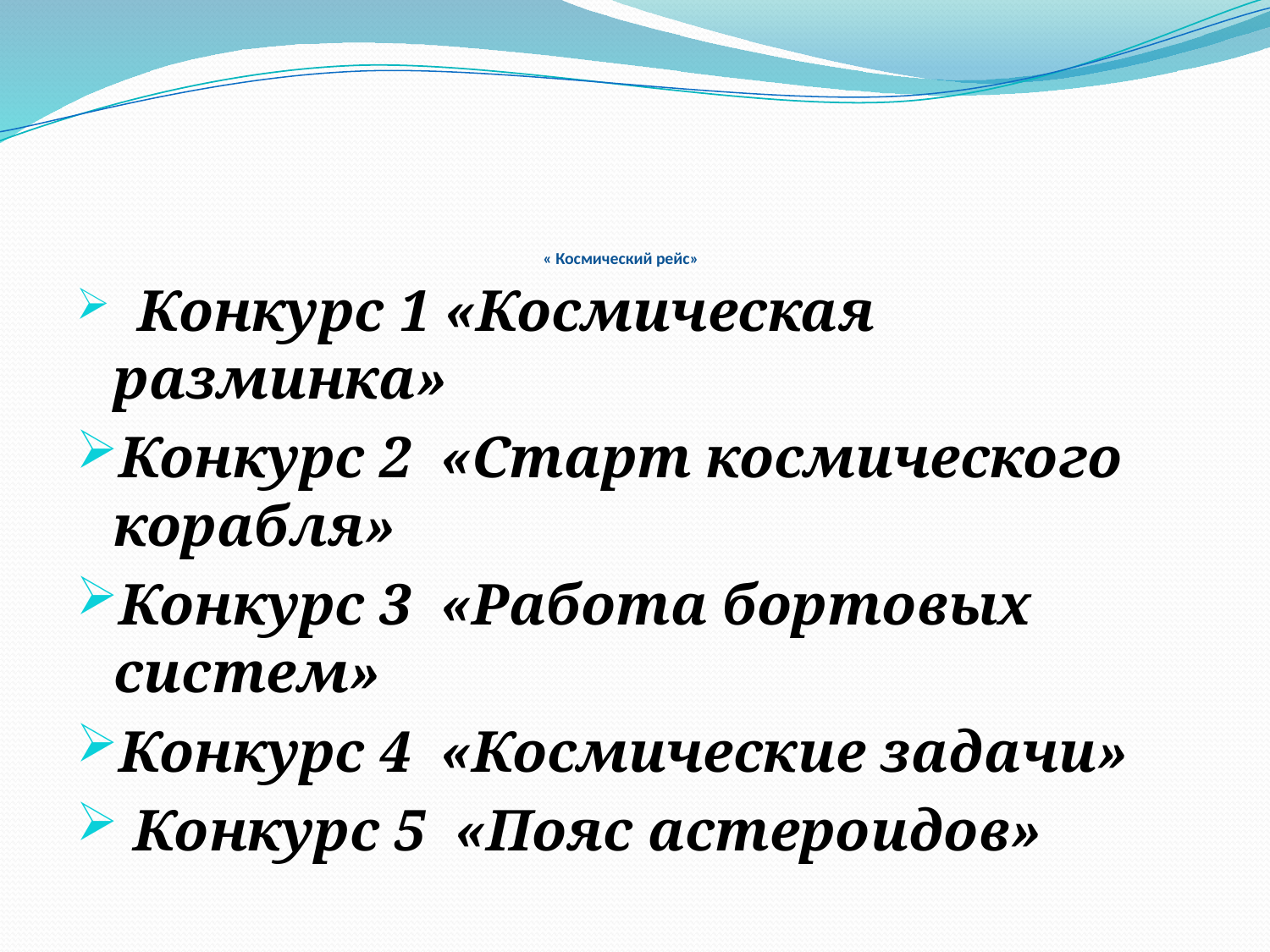

# « Космический рейс»
  Конкурс 1 «Космическая разминка»
Конкурс 2  «Старт космического корабля»
Конкурс 3  «Работа бортовых систем»
Конкурс 4  «Космические задачи»
 Конкурс 5  «Пояс астероидов»